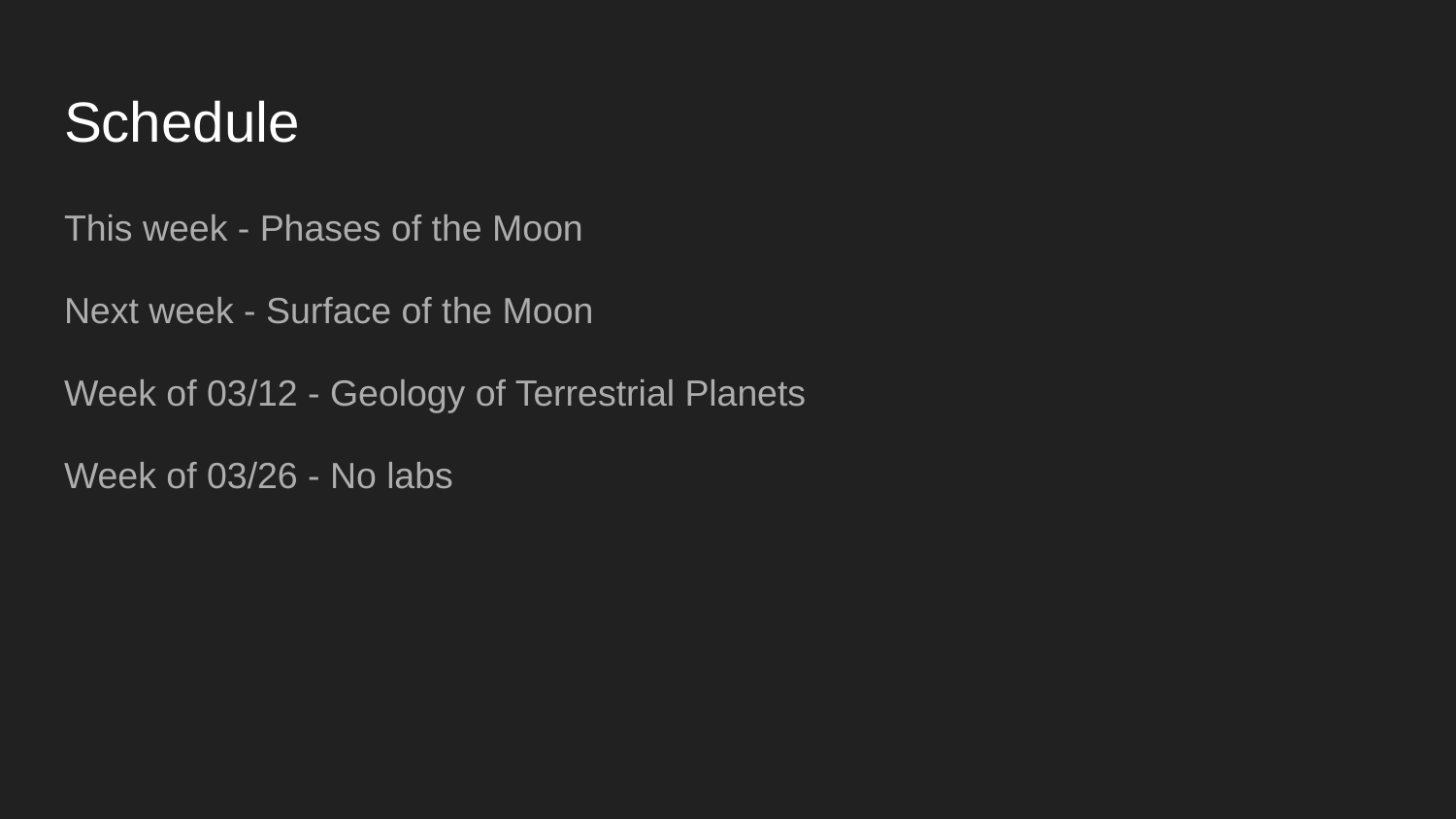

# Schedule
This week - Phases of the Moon
Next week - Surface of the Moon
Week of 03/12 - Geology of Terrestrial Planets
Week of 03/26 - No labs